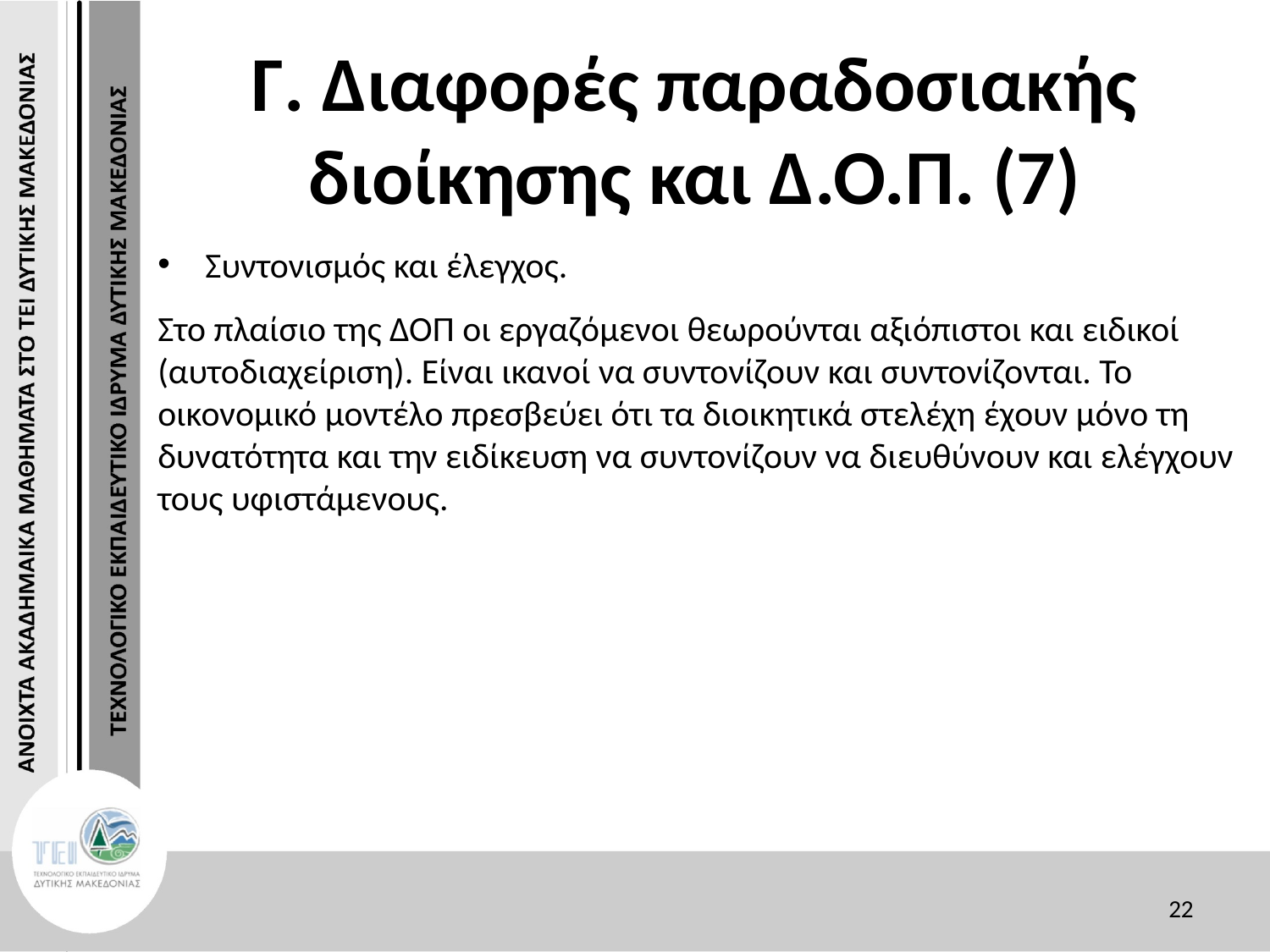

# Γ. Διαφορές παραδοσιακής διοίκησης και Δ.Ο.Π. (7)
Συντονισμός και έλεγχος.
Στο πλαίσιο της ΔΟΠ οι εργαζόμενοι θεωρούνται αξιόπιστοι και ειδικοί (αυτοδιαχείριση). Είναι ικανοί να συντονίζουν και συντονίζονται. Το οικονομικό μοντέλο πρεσβεύει ότι τα διοικητικά στελέχη έχουν μόνο τη δυνατότητα και την ειδίκευση να συντονίζουν να διευθύνουν και ελέγχουν τους υφιστάμενους.

22